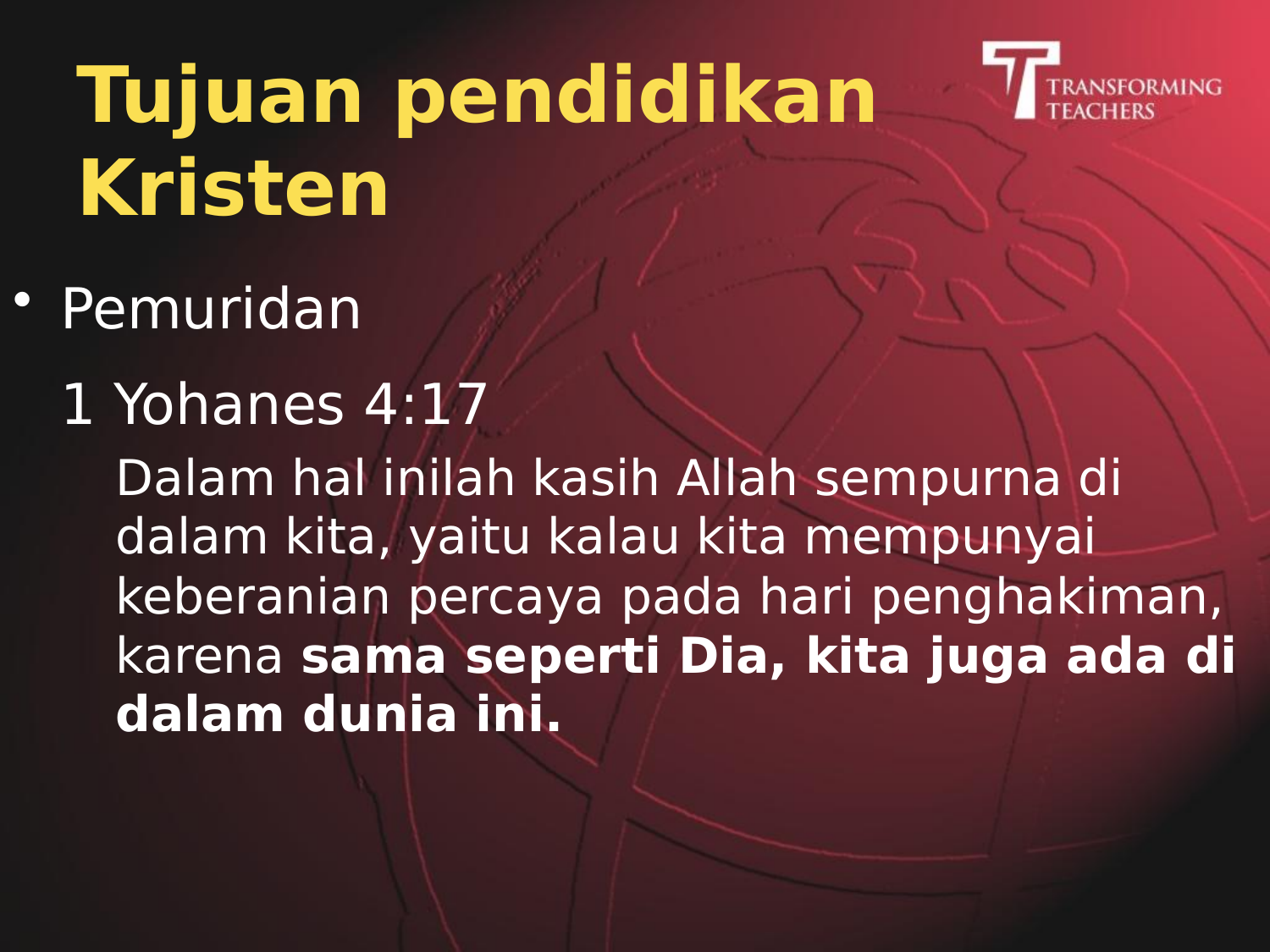

# Tujuan pendidikan Kristen
Pemuridan
	1 Yohanes 4:17
	Dalam hal inilah kasih Allah sempurna di dalam kita, yaitu kalau kita mempunyai keberanian percaya pada hari penghakiman, karena sama seperti Dia, kita juga ada di dalam dunia ini.